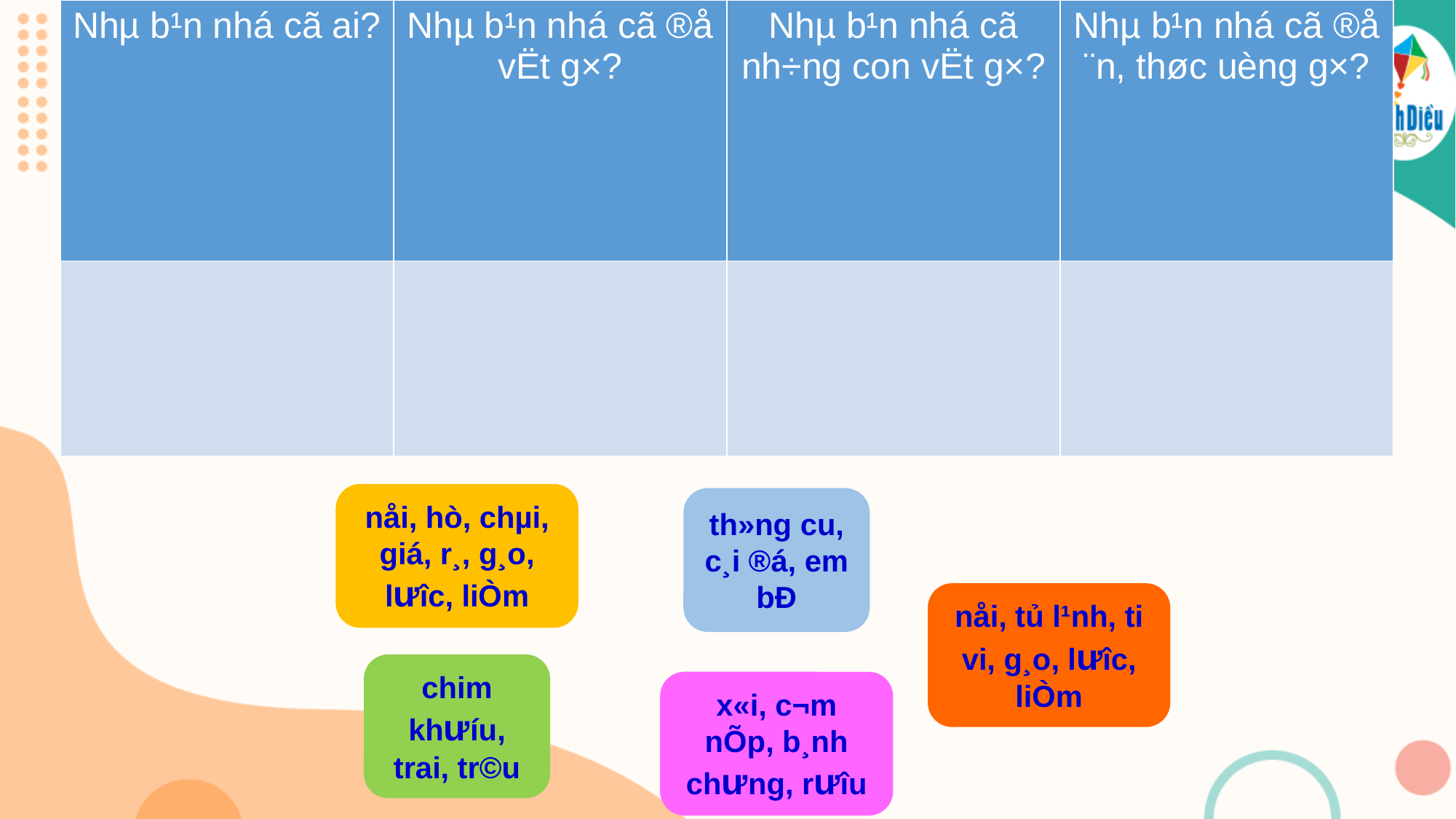

| Nhµ b¹n nhá cã ai? | Nhµ b¹n nhá cã ®å vËt g×? | Nhµ b¹n nhá cã nh÷ng con vËt g×? | Nhµ b¹n nhá cã ®å ¨n, thøc uèng g×? |
| --- | --- | --- | --- |
|  |  |  |  |
nåi, hò, chµi, giá, r¸, g¸o, lưîc, liÒm
th»ng cu, c¸i ®á, em bÐ
nåi, tủ l¹nh, ti vi, g¸o, lưîc, liÒm
chim khưíu, trai, tr©u
x«i, c¬m nÕp, b¸nh chưng, rưîu